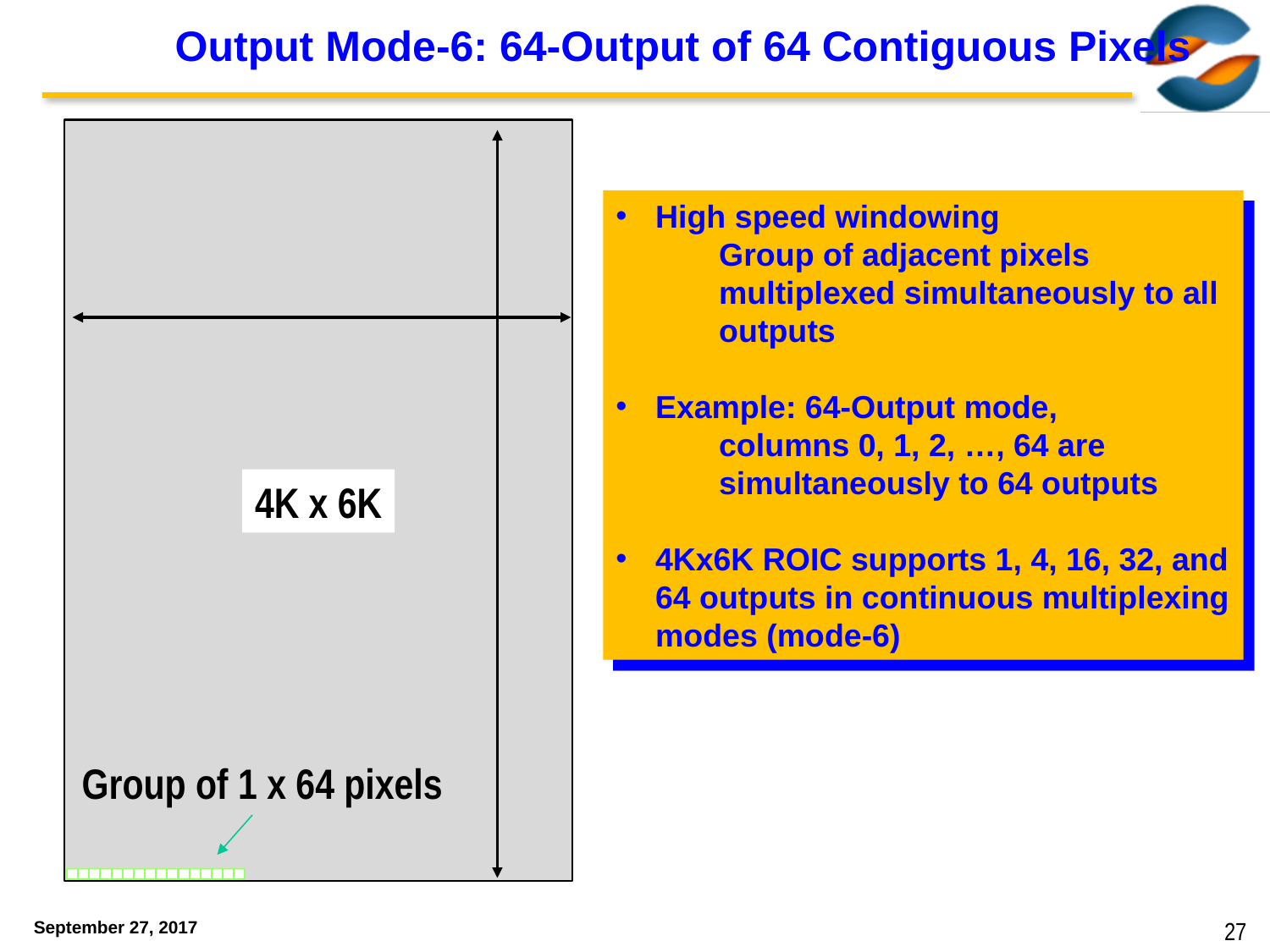

# Output Mode-6: 64-Output of 64 Contiguous Pixels

High speed windowing
Group of adjacent pixels multiplexed simultaneously to all outputs

Example: 64-Output mode,
columns 0, 1, 2, …, 64 are simultaneously to 64 outputs

4Kx6K ROIC supports 1, 4, 16, 32, and 64 outputs in continuous multiplexing modes (mode-6)
4K x 6K
Group of 1 x 64 pixels

September 27, 2017
27